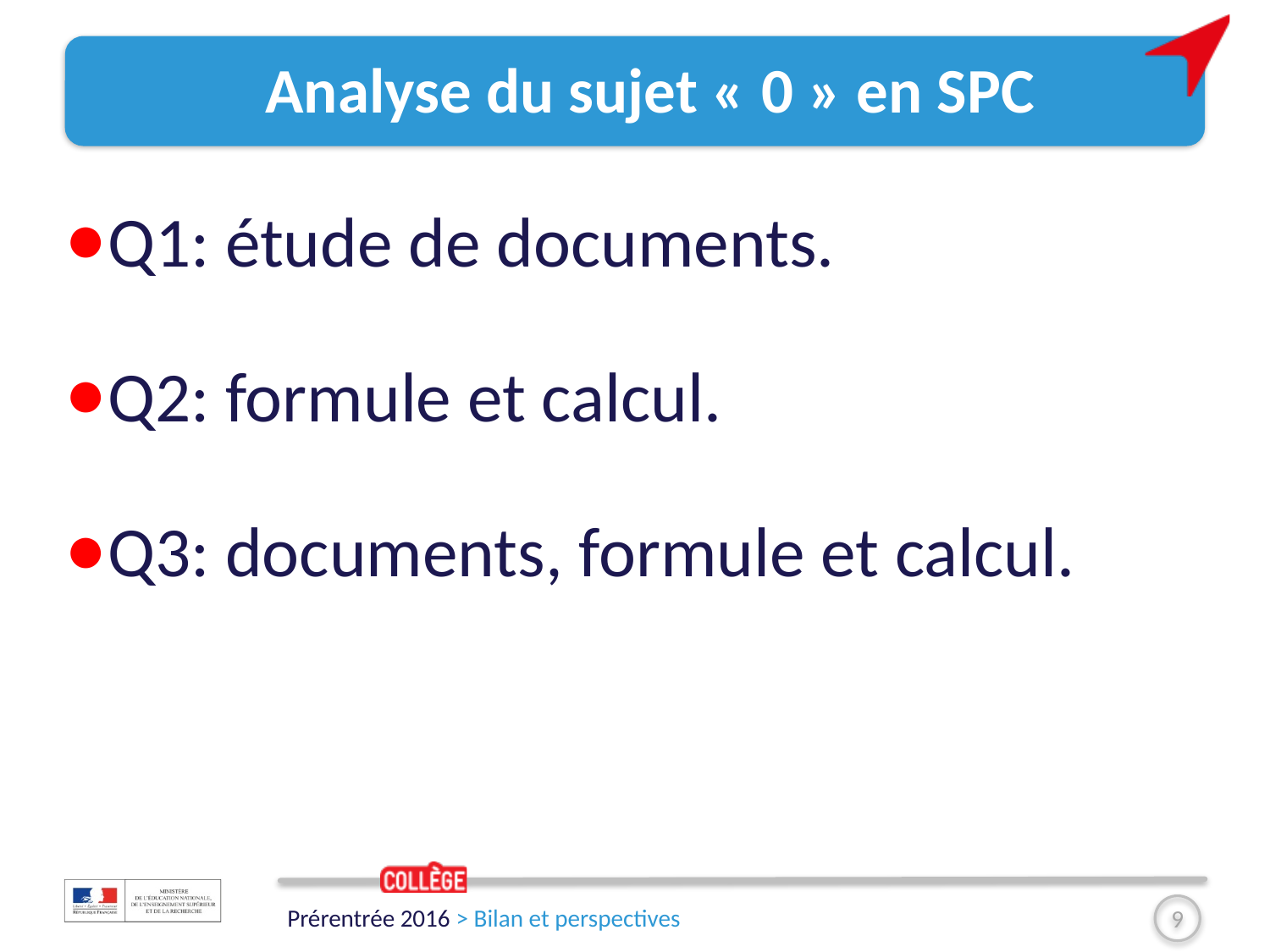

# Analyse du sujet « 0 » en SPC
Q1: étude de documents.
Q2: formule et calcul.
Q3: documents, formule et calcul.